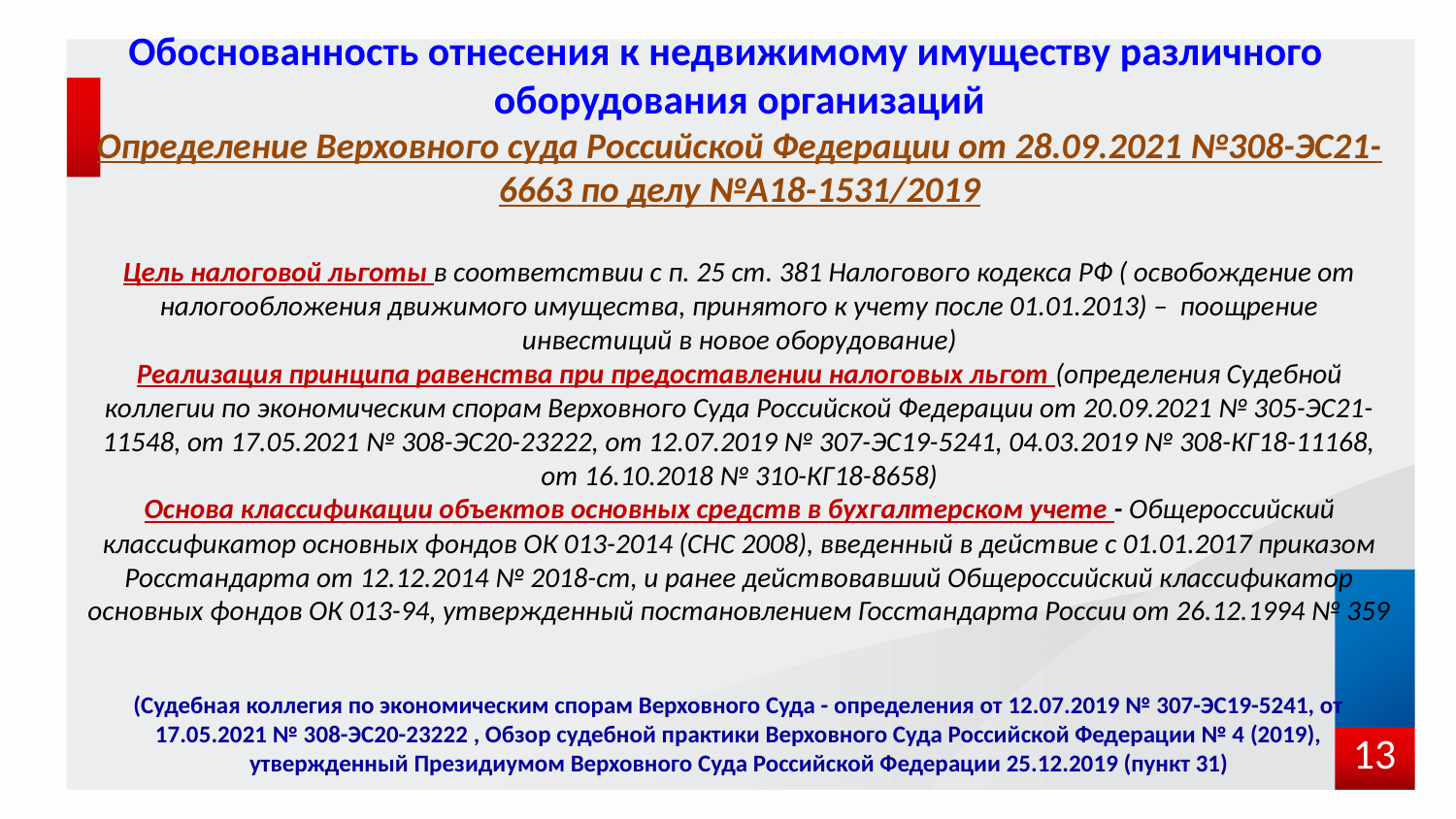

Обоснованность отнесения к недвижимому имуществу различного       оборудования организаций
Определение Верховного суда Российской Федерации от 28.09.2021 №308-ЭС21-6663 по делу №А18-1531/2019

Цель налоговой льготы в соответствии с п. 25 ст. 381 Налогового кодекса РФ ( освобождение от налогообложения движимого имущества, принятого к учету после 01.01.2013) –  поощрение инвестиций в новое оборудование)
Реализация принципа равенства при предоставлении налоговых льгот (определения Судебной коллегии по экономическим спорам Верховного Суда Российской Федерации от 20.09.2021 № 305-ЭС21-11548, от 17.05.2021 № 308-ЭС20-23222, от 12.07.2019 № 307-ЭС19-5241, 04.03.2019 № 308-КГ18-11168, от 16.10.2018 № 310-КГ18-8658)
Основа классификации объектов основных средств в бухгалтерском учете - Общероссийский классификатор основных фондов ОК 013-2014 (СНС 2008), введенный в действие с 01.01.2017 приказом Росстандарта от 12.12.2014 № 2018-ст, и ранее действовавший Общероссийский классификатор основных фондов ОК 013-94, утвержденный постановлением Госстандарта России от 26.12.1994 № 359

(Судебная коллегия по экономическим спорам Верховного Суда - определения от 12.07.2019 № 307-ЭС19-5241, от 17.05.2021 № 308-ЭС20-23222 , Обзор судебной практики Верховного Суда Российской Федерации № 4 (2019), утвержденный Президиумом Верховного Суда Российской Федерации 25.12.2019 (пункт 31)

13